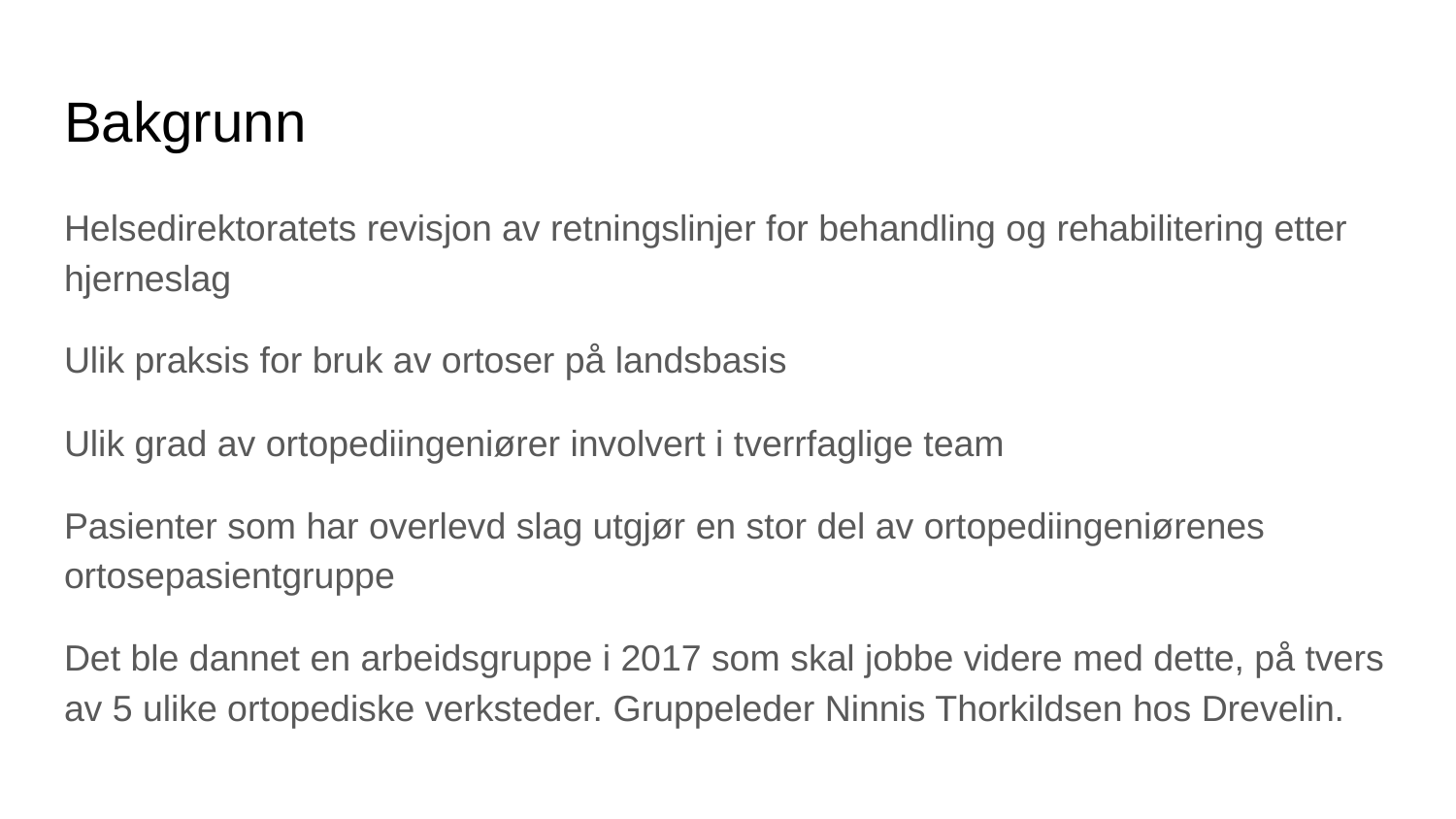

# Bakgrunn
Helsedirektoratets revisjon av retningslinjer for behandling og rehabilitering etter hjerneslag
Ulik praksis for bruk av ortoser på landsbasis
Ulik grad av ortopediingeniører involvert i tverrfaglige team
Pasienter som har overlevd slag utgjør en stor del av ortopediingeniørenes ortosepasientgruppe
Det ble dannet en arbeidsgruppe i 2017 som skal jobbe videre med dette, på tvers av 5 ulike ortopediske verksteder. Gruppeleder Ninnis Thorkildsen hos Drevelin.